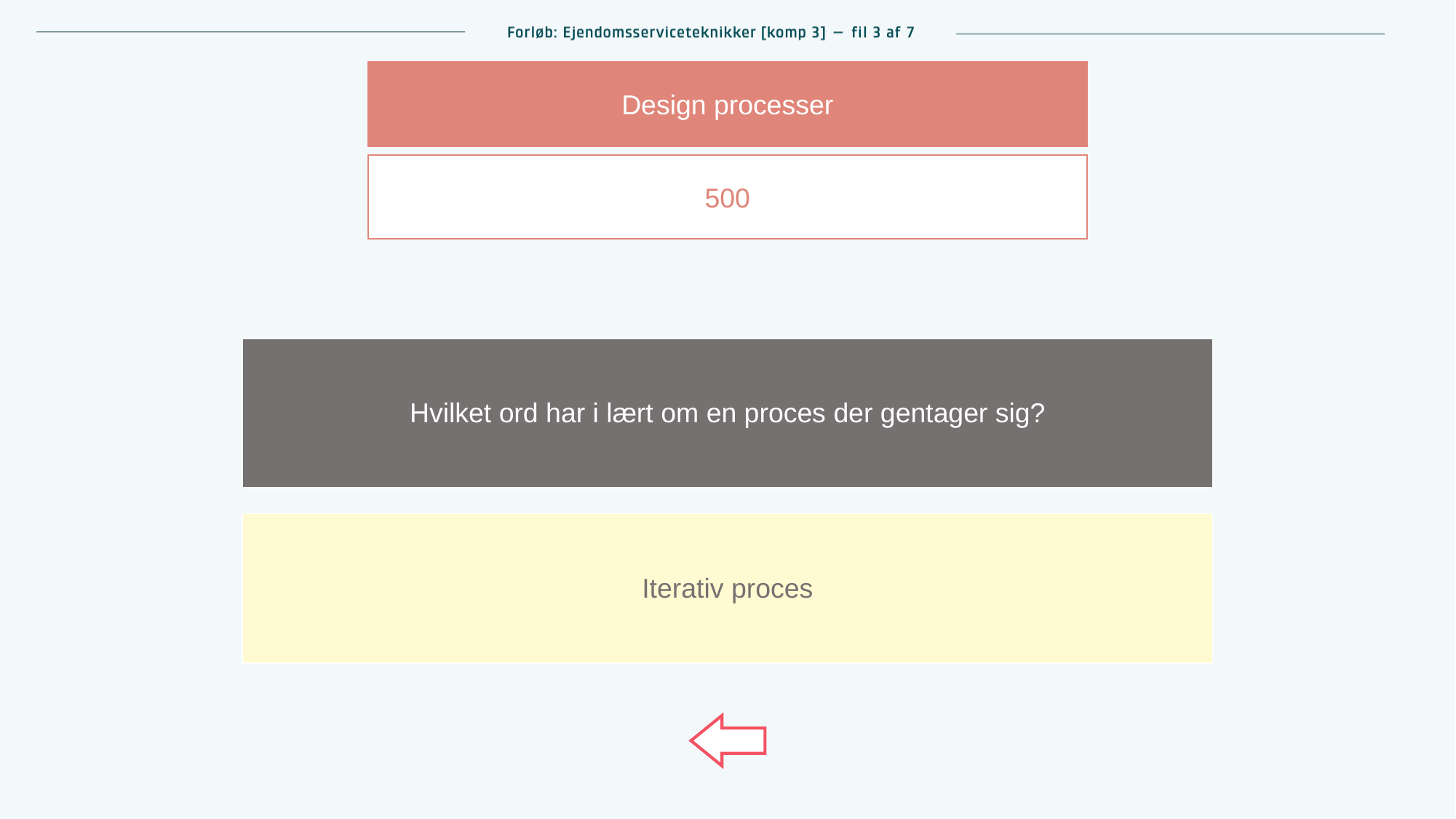

Design processer

500
| Hvilket ord har i lært om en proces der gentager sig? |
| --- |
| Iterativ proces |
| --- |

27